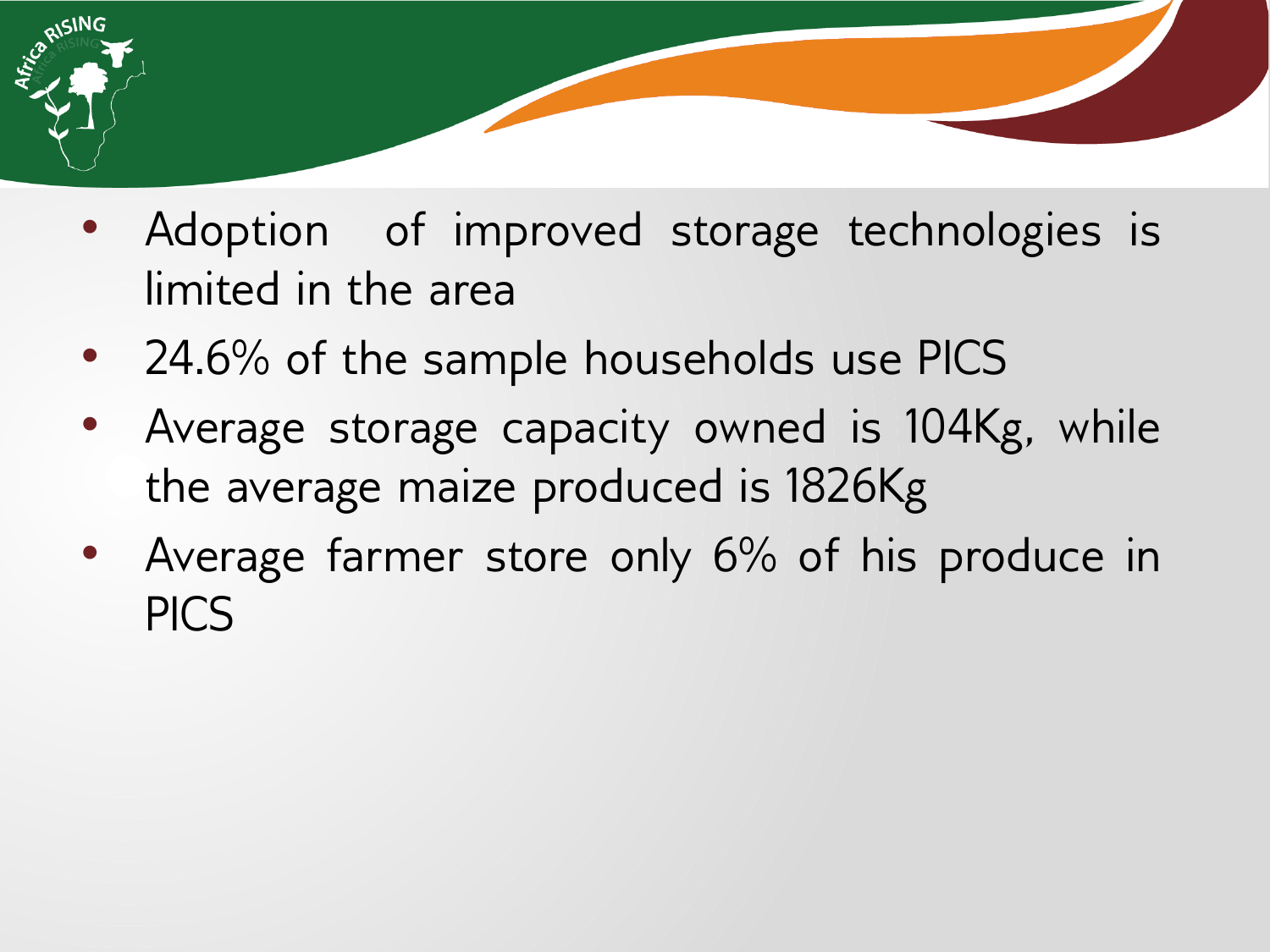

Adoption  of improved storage technologies is limited in the area
24.6% of the sample households use PICS
Average storage capacity owned is 104Kg, while the average maize produced is 1826Kg
Average farmer store only 6% of his produce in PICS